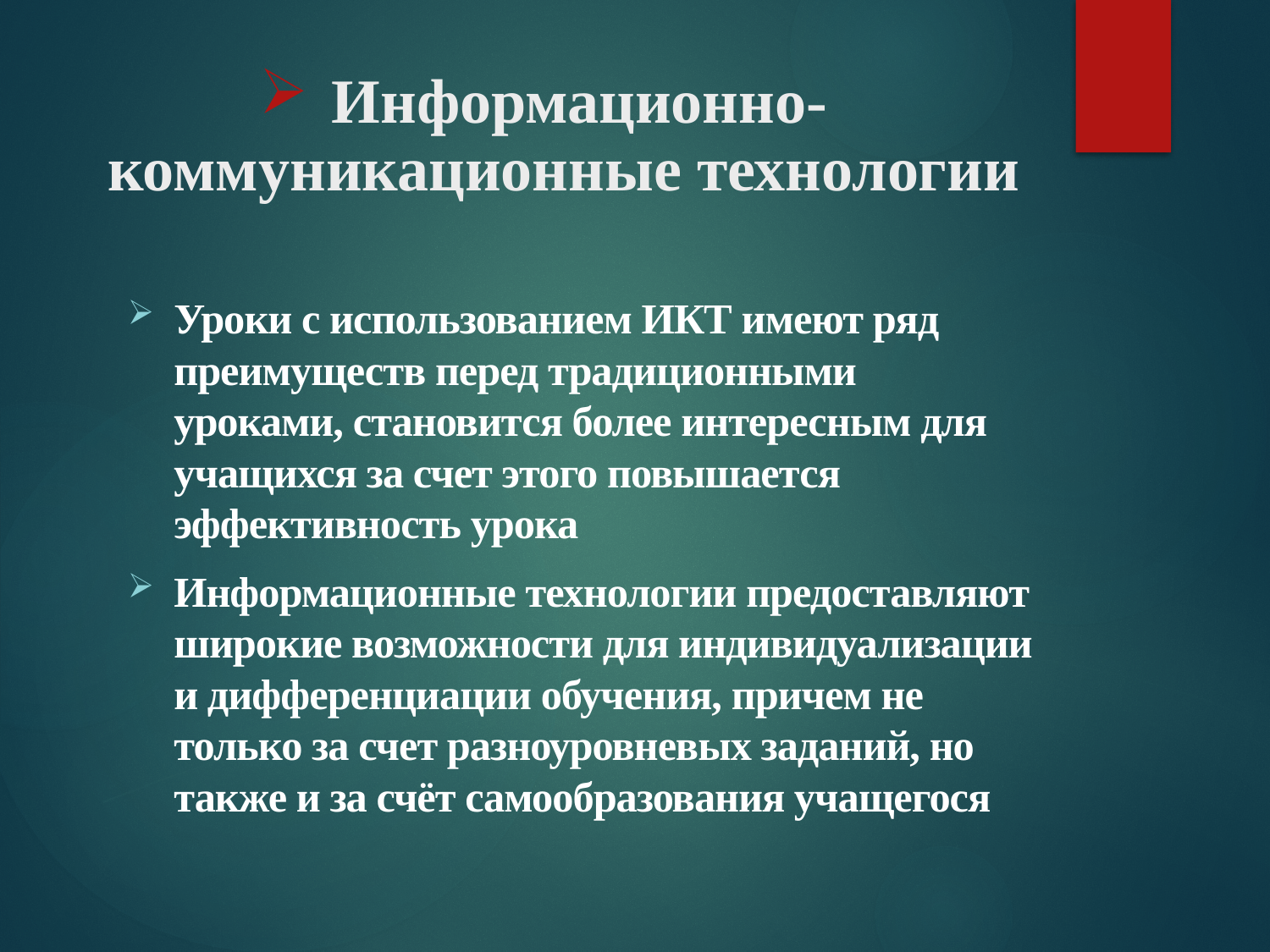

# Информационно-коммуникационные технологии
Уроки с использованием ИКТ имеют ряд преимуществ перед традиционными уроками, становится более интересным для учащихся за счет этого повышается эффективность урока
Информационные технологии предоставляют широкие возможности для индивидуализации и дифференциации обучения, причем не только за счет разноуровневых заданий, но также и за счёт самообразования учащегося